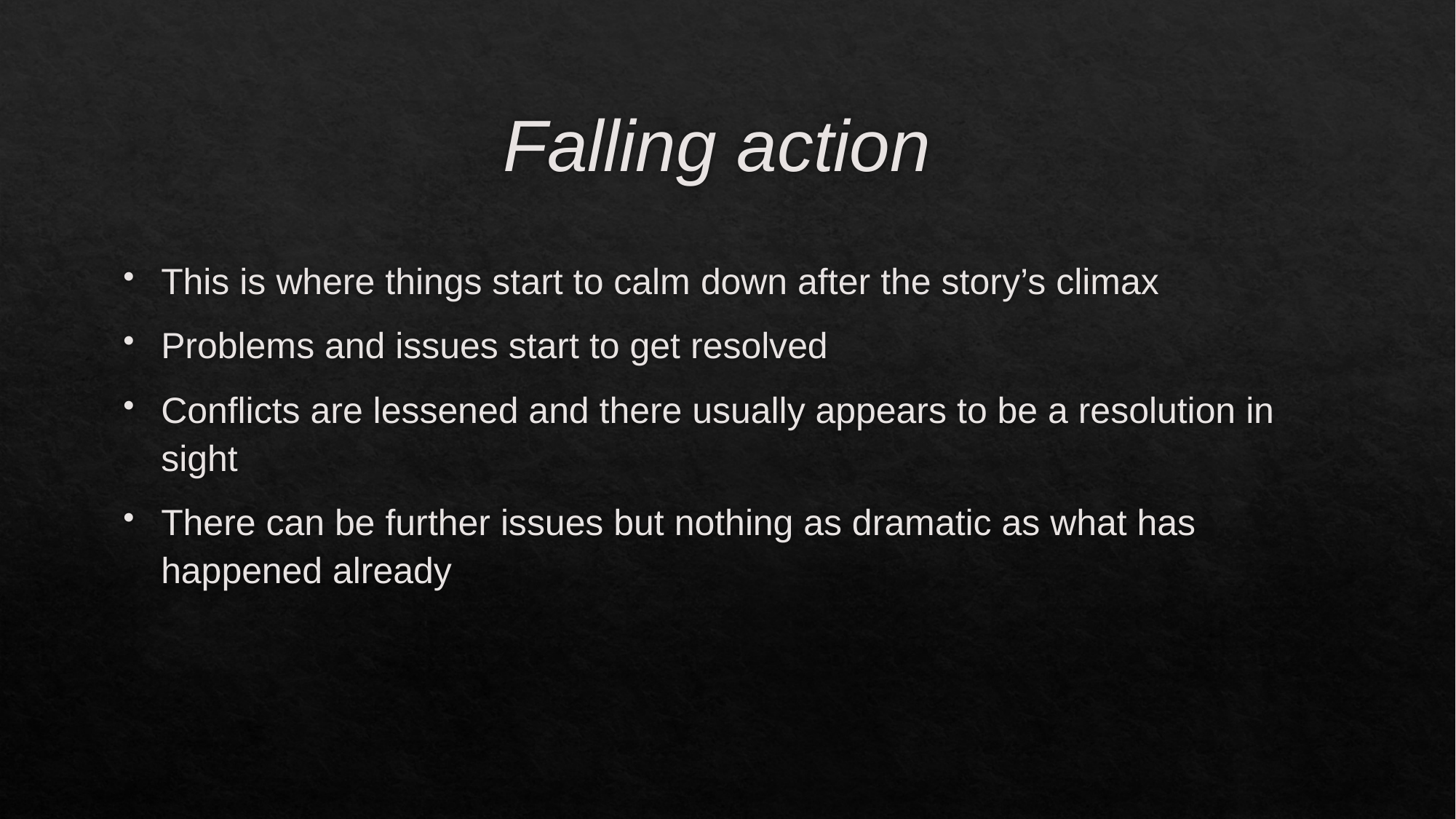

# Falling action
This is where things start to calm down after the story’s climax
Problems and issues start to get resolved
Conflicts are lessened and there usually appears to be a resolution in sight
There can be further issues but nothing as dramatic as what has happened already